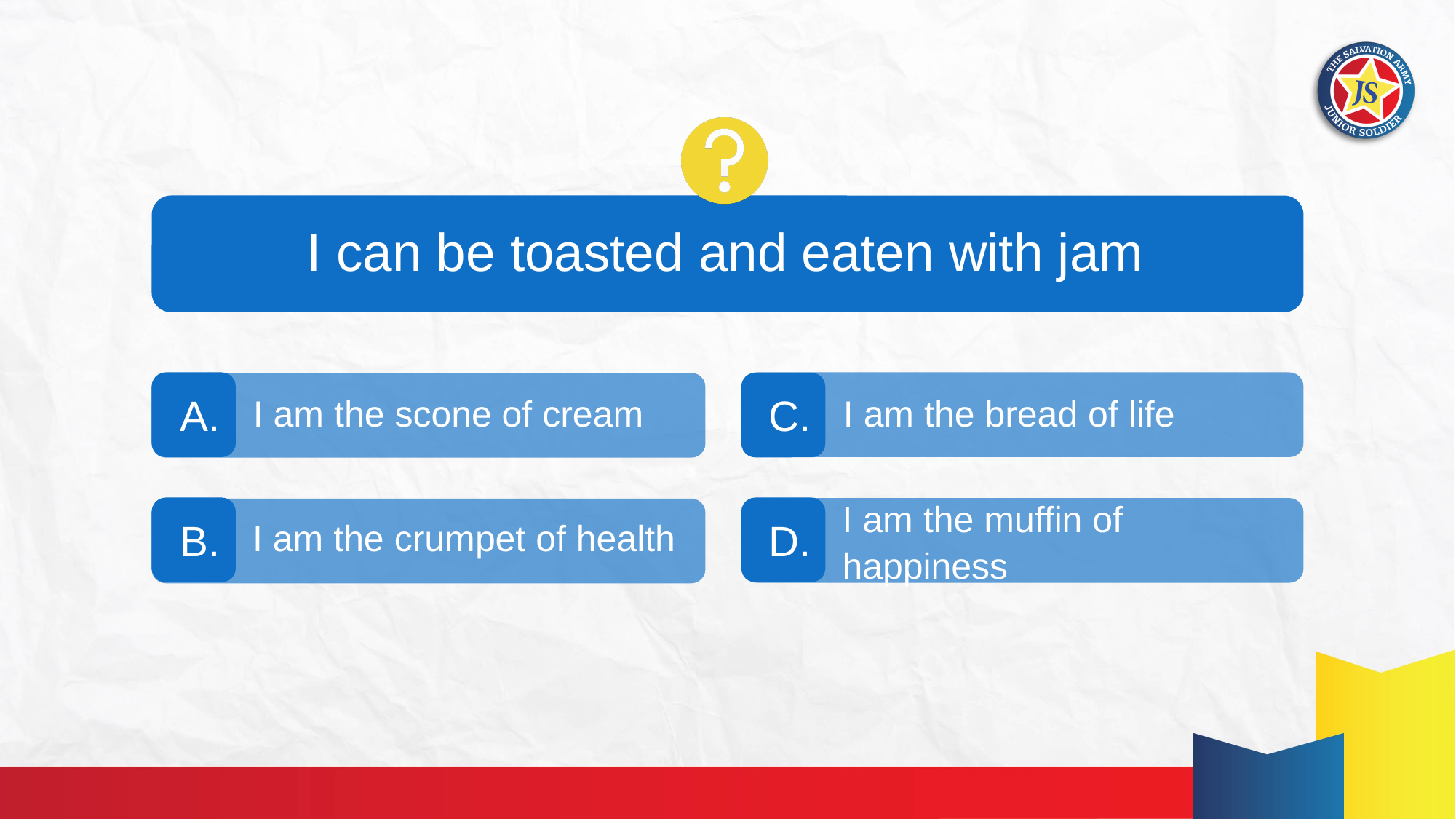

# I can be toasted and eaten with jam
I am the scone of cream
I am the bread of life
I am the crumpet of health
I am the muffin of happiness